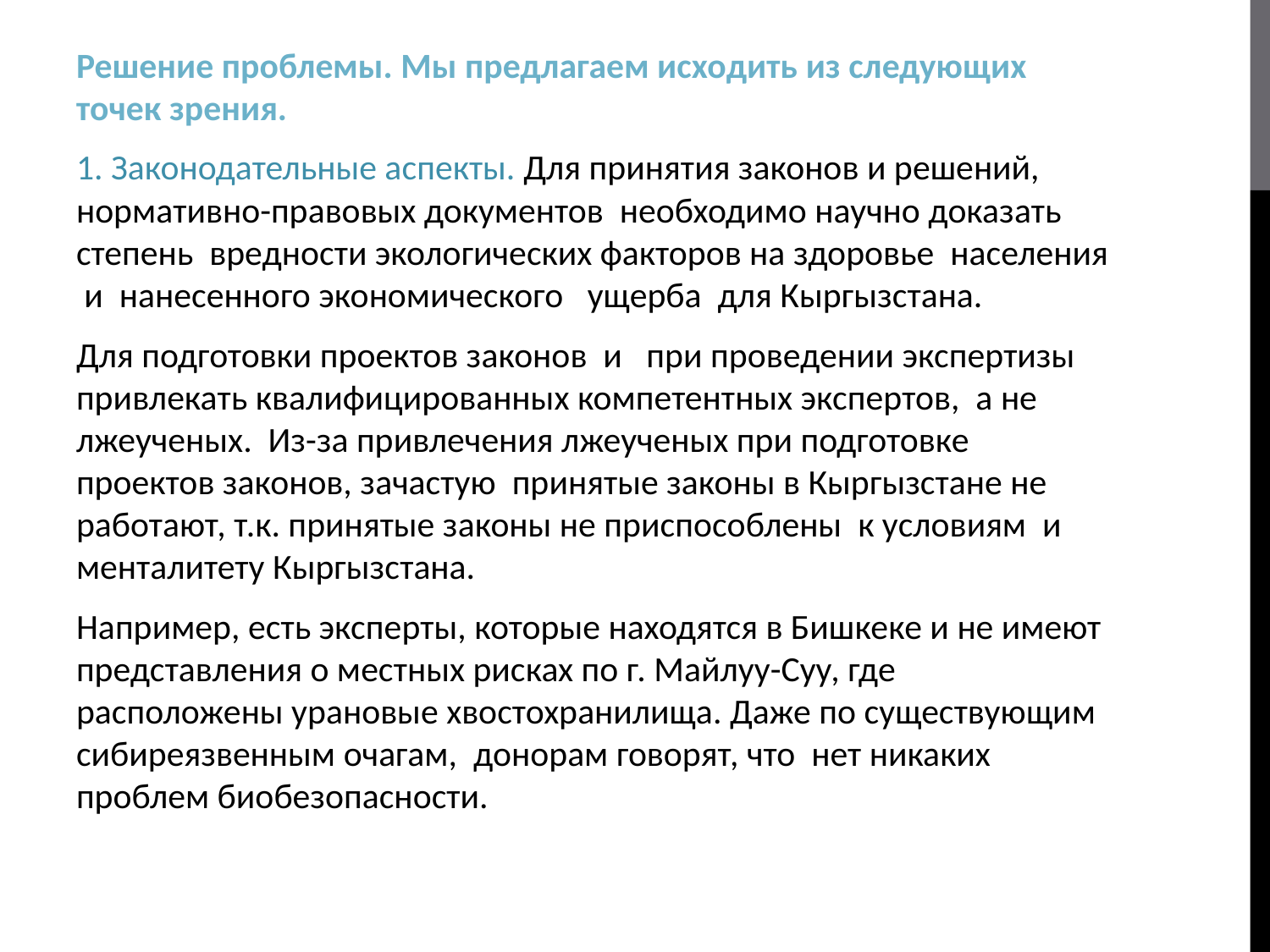

Решение проблемы. Мы предлагаем исходить из следующих точек зрения.
1. Законодательные аспекты. Для принятия законов и решений, нормативно-правовых документов  необходимо научно доказать  степень  вредности экологических факторов на здоровье  населения  и  нанесенного экономического   ущерба  для Кыргызстана.
Для подготовки проектов законов  и   при проведении экспертизы  привлекать квалифицированных компетентных экспертов,  а не лжеученых.  Из-за привлечения лжеученых при подготовке проектов законов, зачастую  принятые законы в Кыргызстане не работают, т.к. принятые законы не приспособлены  к условиям  и менталитету Кыргызстана.
Например, есть эксперты, которые находятся в Бишкеке и не имеют представления о местных рисках по г. Майлуу-Суу, где расположены урановые хвостохранилища. Даже по существующим  сибиреязвенным очагам,  донорам говорят, что  нет никаких проблем биобезопасности.